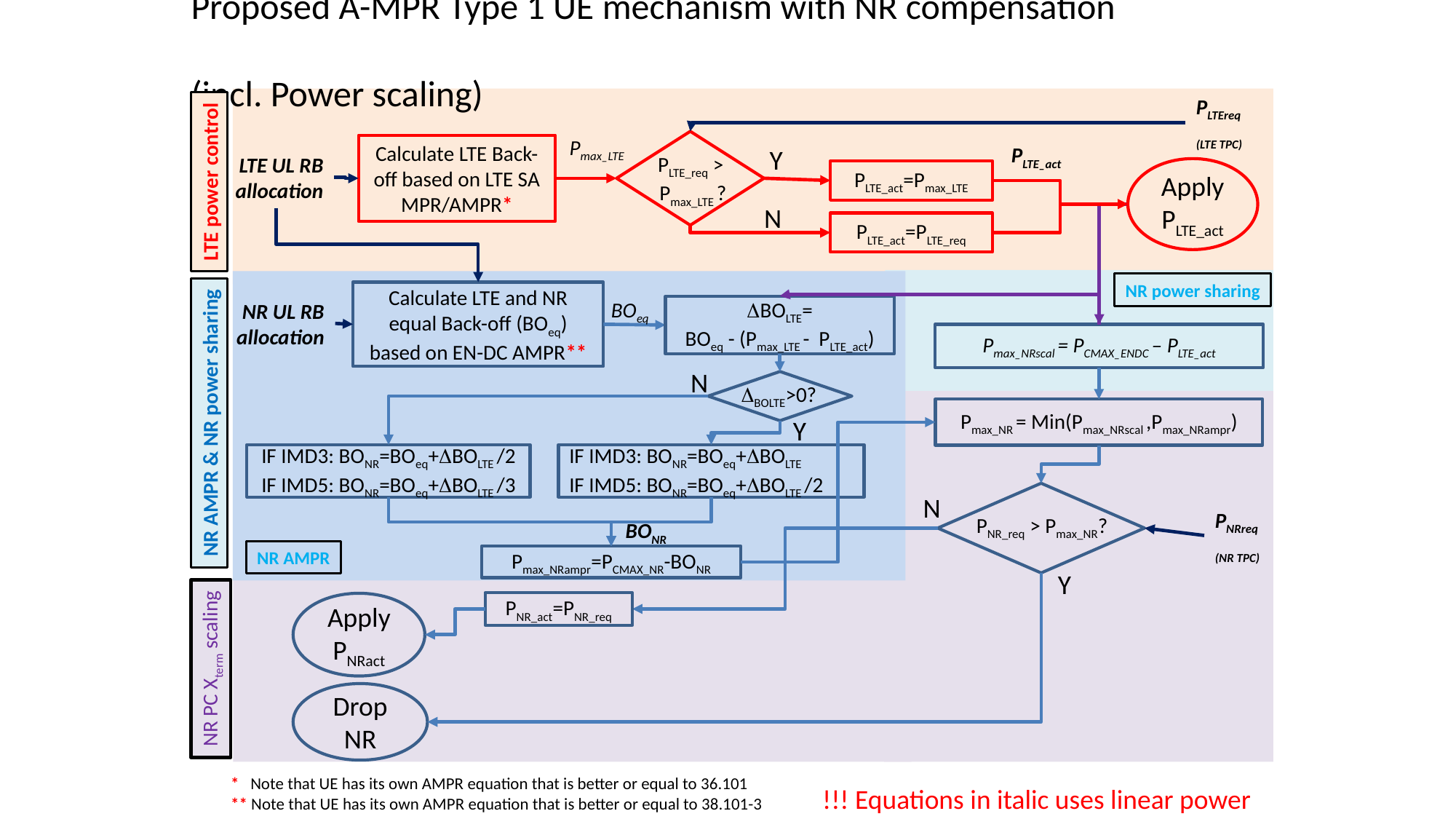

# Proposed A-MPR Type 1 UE mechanism with NR compensation (incl. Power scaling)
PLTEreq
(LTE TPC)

Pmax_LTE

Calculate LTE Back-off based on LTE SA MPR/AMPR*
PLTE_act
Y
PLTE_req >
Pmax_LTE ?
LTE UL RB
allocation
Apply PLTE_act
PLTE_act=Pmax_LTE
LTE power control
N
PLTE_act=PLTE_req

NR power sharing
Calculate LTE and NR equal Back-off (BOeq) based on EN-DC AMPR**
BOeq
NR UL RB
allocation
ΔBOLTE=
BOeq - (Pmax_LTE -  PLTE_act)
Pmax_NRscal = PCMAX_ENDC – PLTE_act
N

ΔBOLTE>0?

Pmax_NR = Min(Pmax_NRscal ,Pmax_NRampr)
NR AMPR & NR power sharing
Y
IF IMD3: BONR=BOeq+ΔBOLTE /2
IF IMD5: BONR=BOeq+ΔBOLTE /3
IF IMD3: BONR=BOeq+ΔBOLTE
IF IMD5: BONR=BOeq+ΔBOLTE /2

N
PNRreq
(NR TPC)
PNR_req > Pmax_NR?
BONR
NR AMPR
Pmax_NRampr=PCMAX_NR-BONR
Y

PNR_act=PNR_req
Apply PNRact
NR PC Xterm scaling
Drop NR
*   Note that UE has its own AMPR equation that is better or equal to 36.101
** Note that UE has its own AMPR equation that is better or equal to 38.101-3
!!! Equations in italic uses linear power